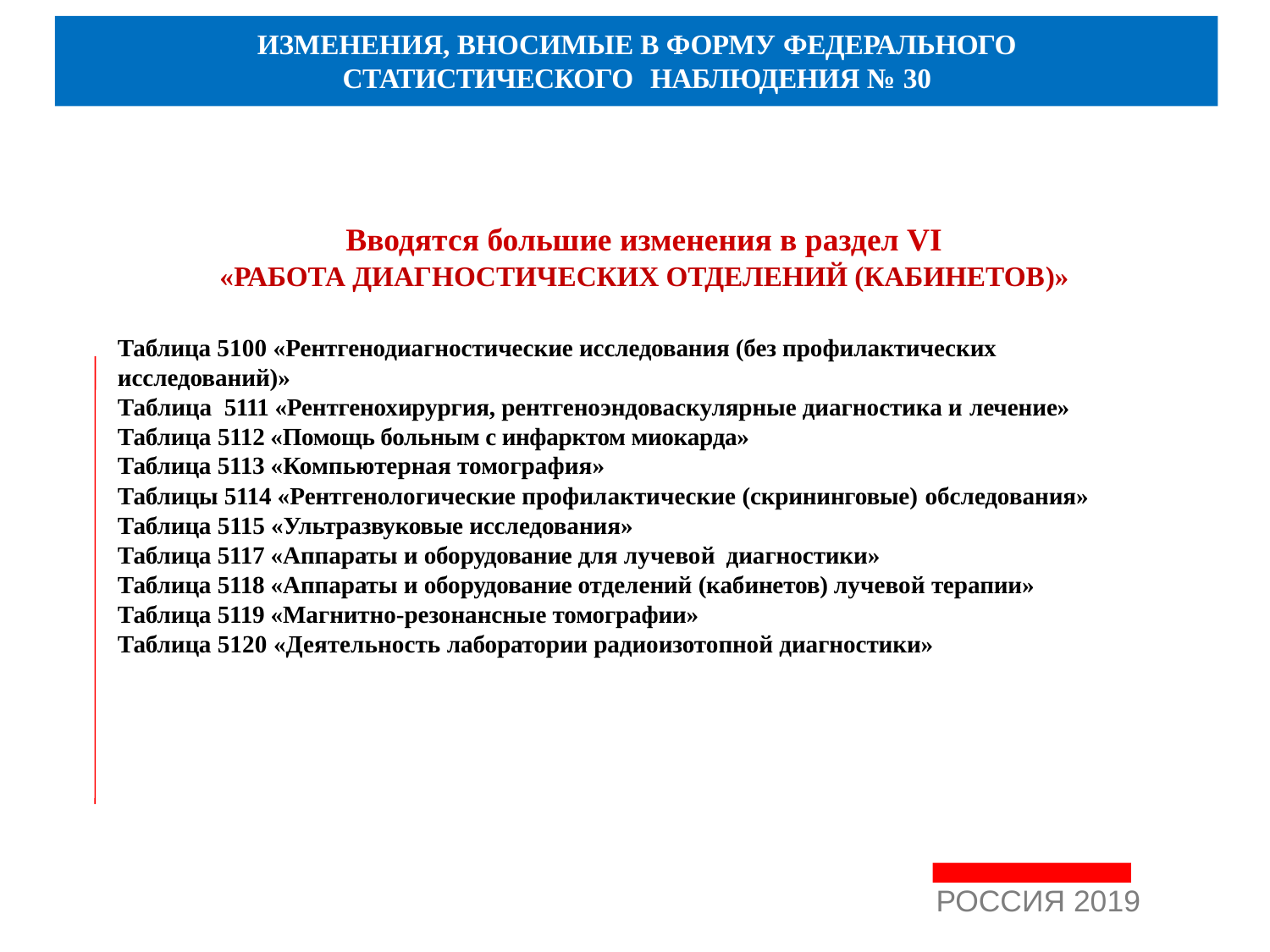

ИЗМЕНЕНИЯ, ВНОСИМЫЕ В ФОРМУ ФЕДЕРАЛЬНОГО
СТАТИСТИЧЕСКОГО	НАБЛЮДЕНИЯ № 30

Вводятся большие изменения в раздел VI
«РАБОТА ДИАГНОСТИЧЕСКИХ ОТДЕЛЕНИЙ (КАБИНЕТОВ)»

Таблица 5100 «Рентгенодиагностические исследования (без профилактических исследований)»
Таблица  5111 «Рентгенохирургия, рентгеноэндоваскулярные диагностика и лечение»
Таблица 5112 «Помощь больным с инфарктом миокарда»
Таблица 5113 «Компьютерная томография»
Таблицы 5114 «Рентгенологические профилактические (скрининговые) обследования»
Таблица 5115 «Ультразвуковые исследования»
Таблица 5117 «Аппараты и оборудование для лучевой диагностики»
Таблица 5118 «Аппараты и оборудование отделений (кабинетов) лучевой терапии»  Таблица 5119 «Магнитно-резонансные томографии»
Таблица 5120 «Деятельность лаборатории радиоизотопной диагностики»

РОССИЯ 2019